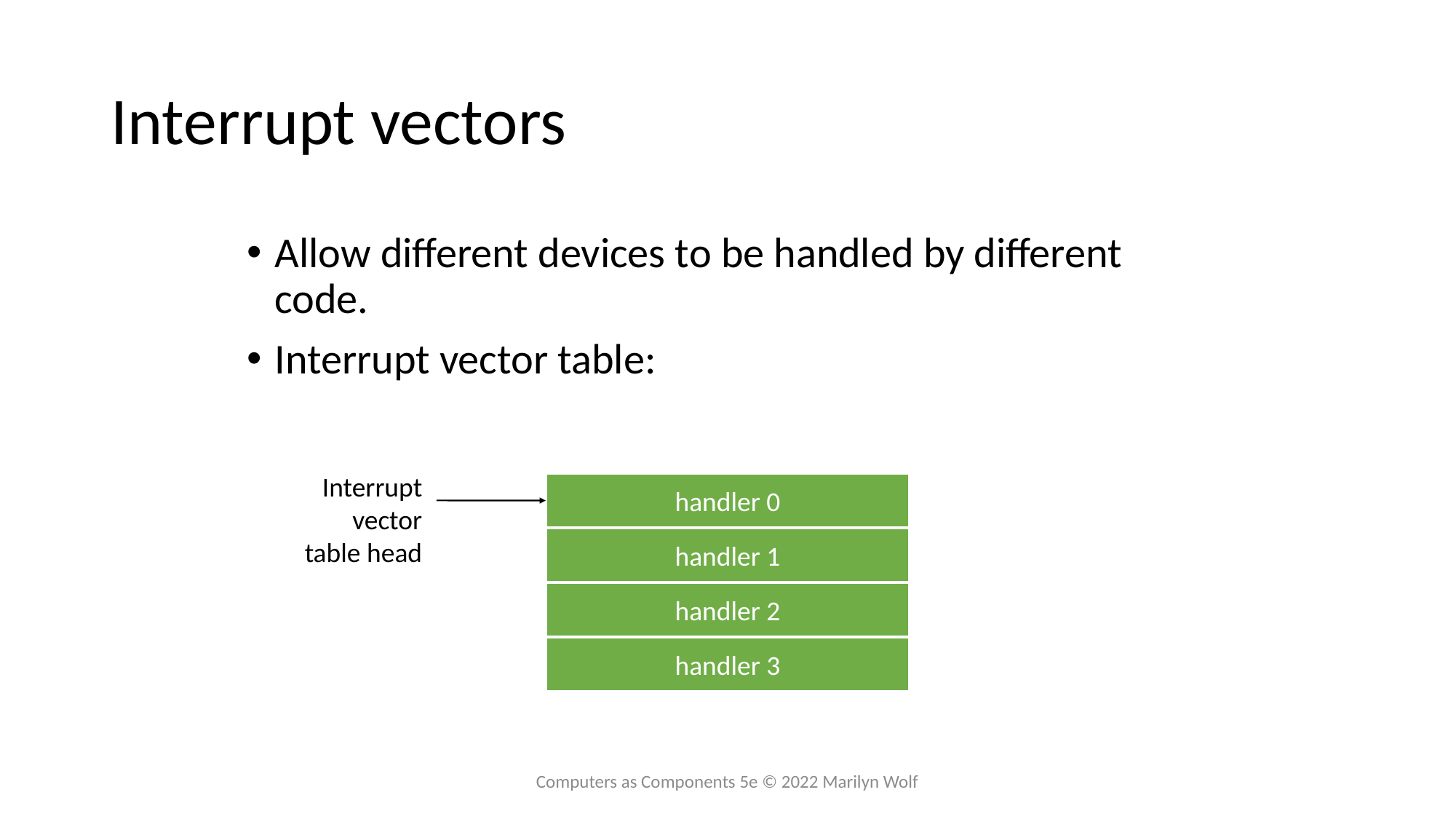

# Interrupt vectors
Allow different devices to be handled by different code.
Interrupt vector table:
Interrupt
vector
table head
handler 0

handler 1
handler 2
handler 3
Computers as Components 5e © 2022 Marilyn Wolf